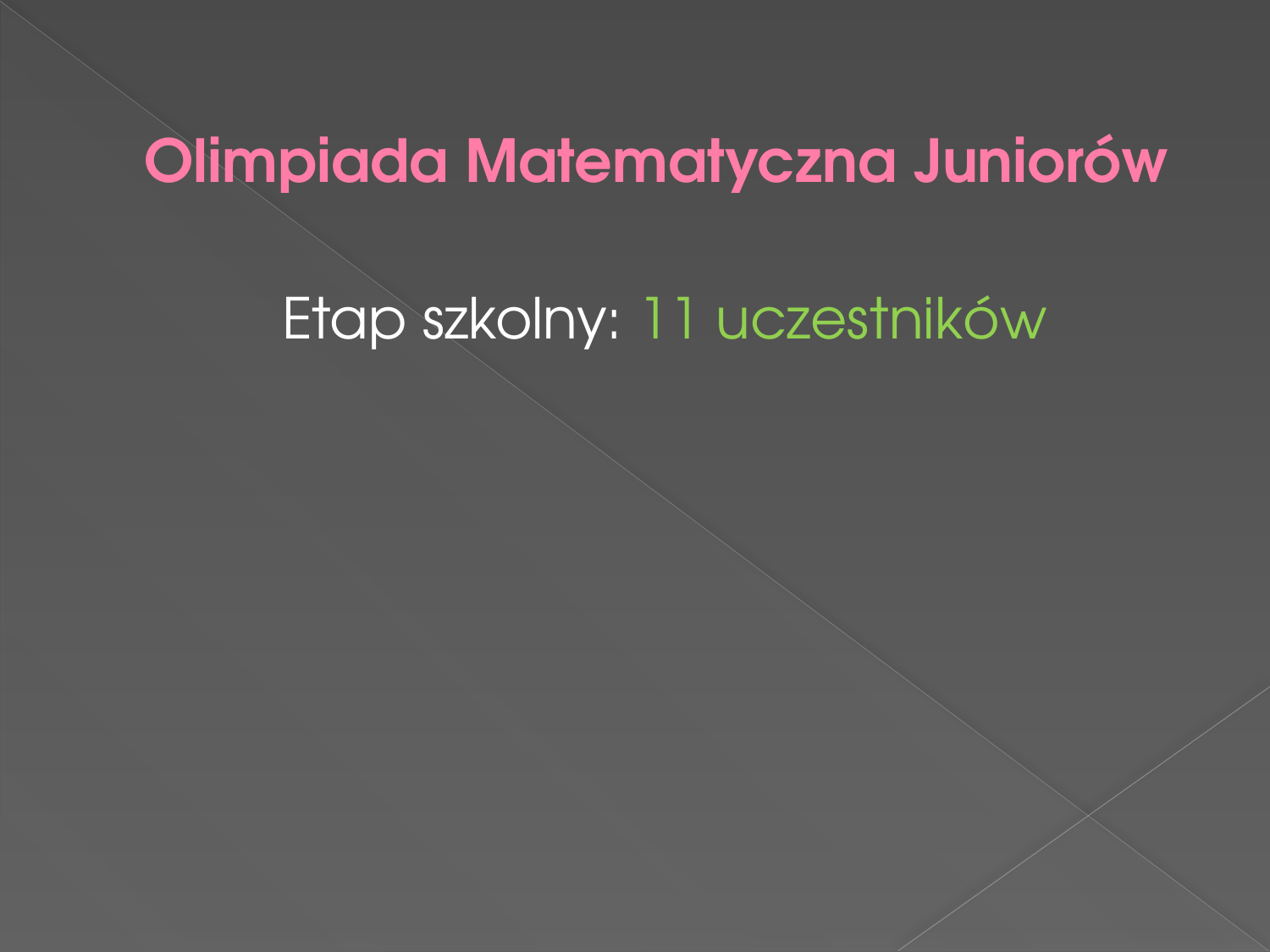

# Olimpiada Matematyczna Juniorów
Etap szkolny: 11 uczestników